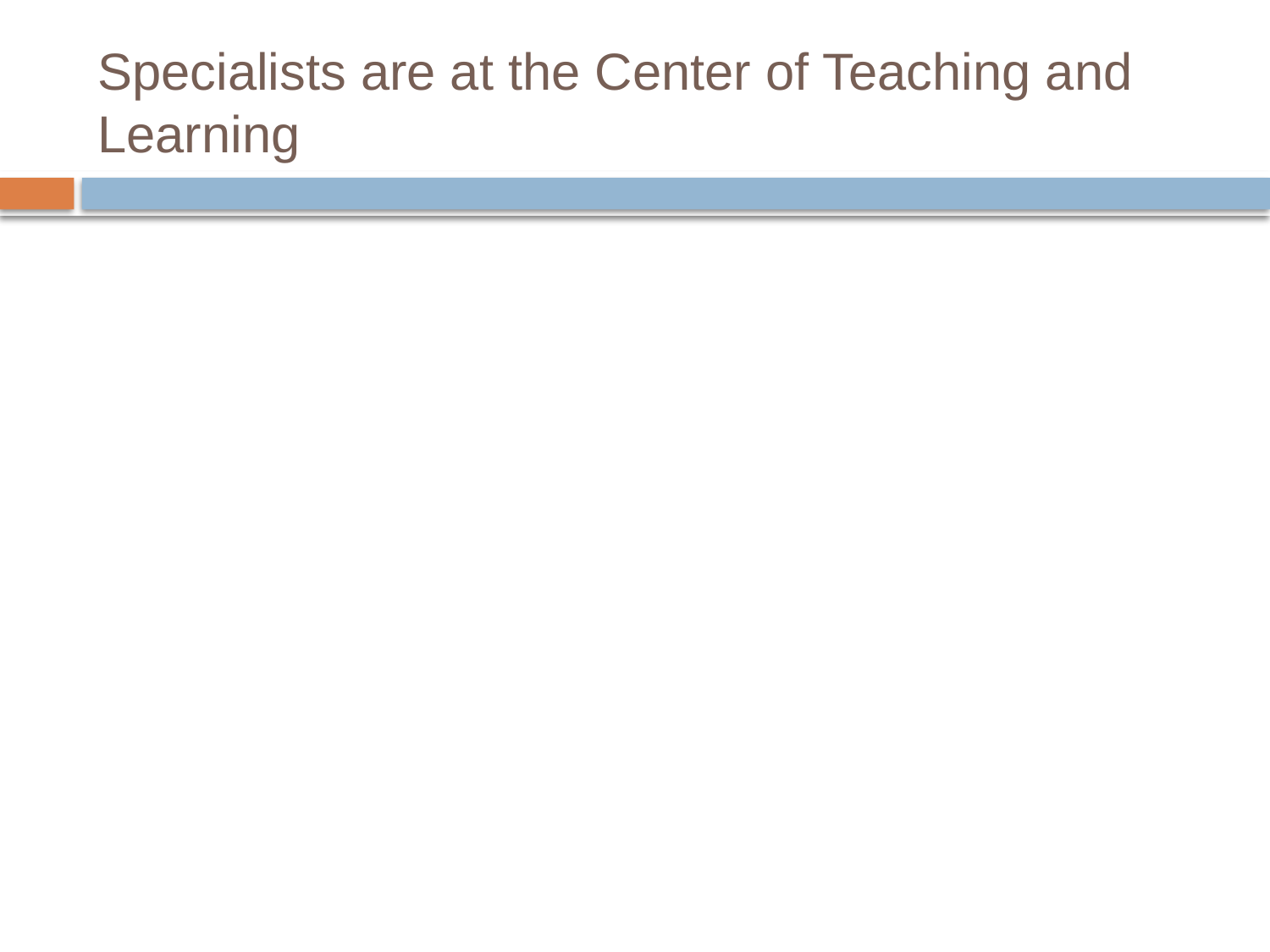

# Specialists are at the Center of Teaching and Learning